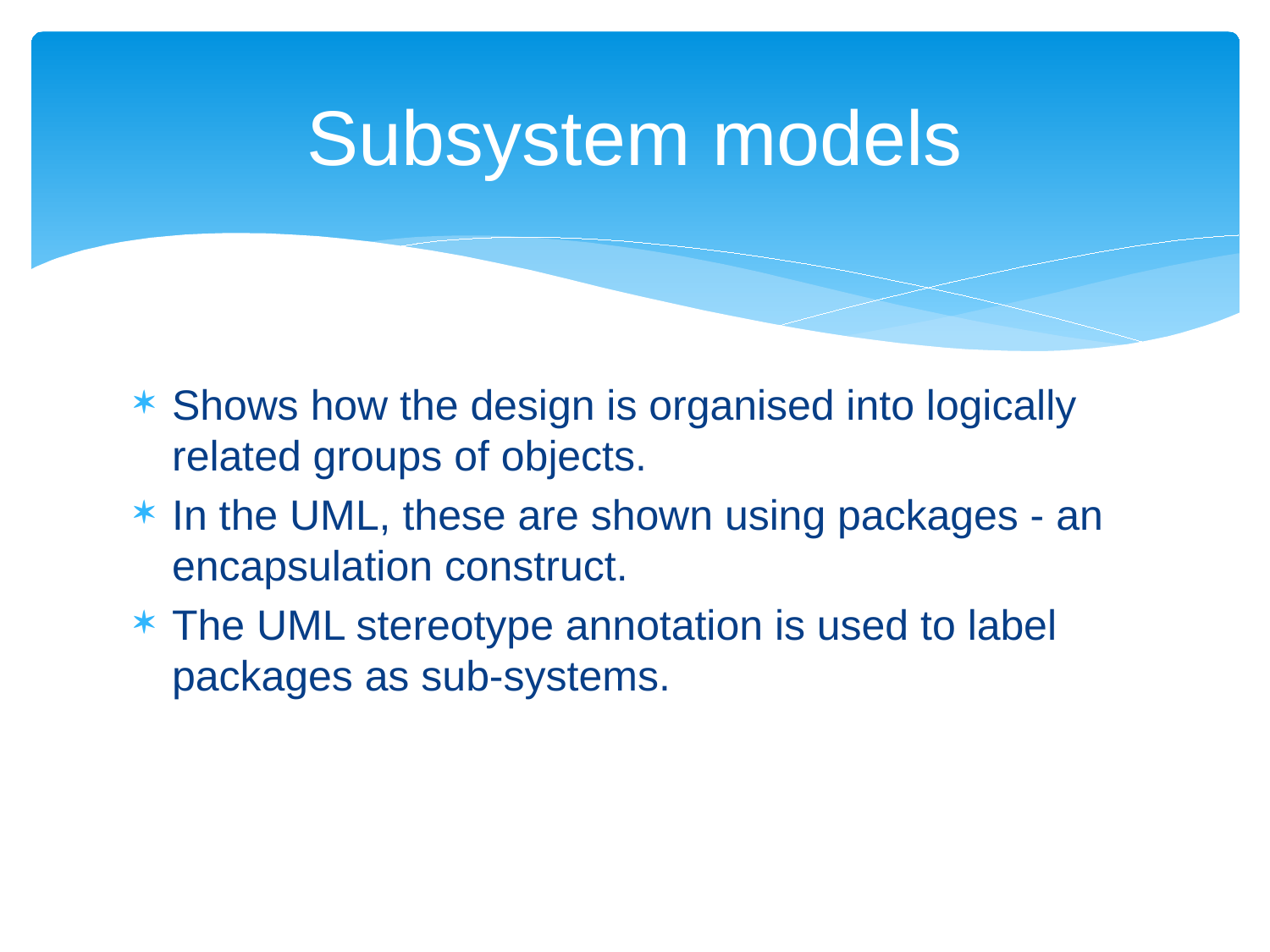

# Subsystem models
Shows how the design is organised into logically related groups of objects.
In the UML, these are shown using packages - an encapsulation construct.
The UML stereotype annotation is used to label packages as sub-systems.